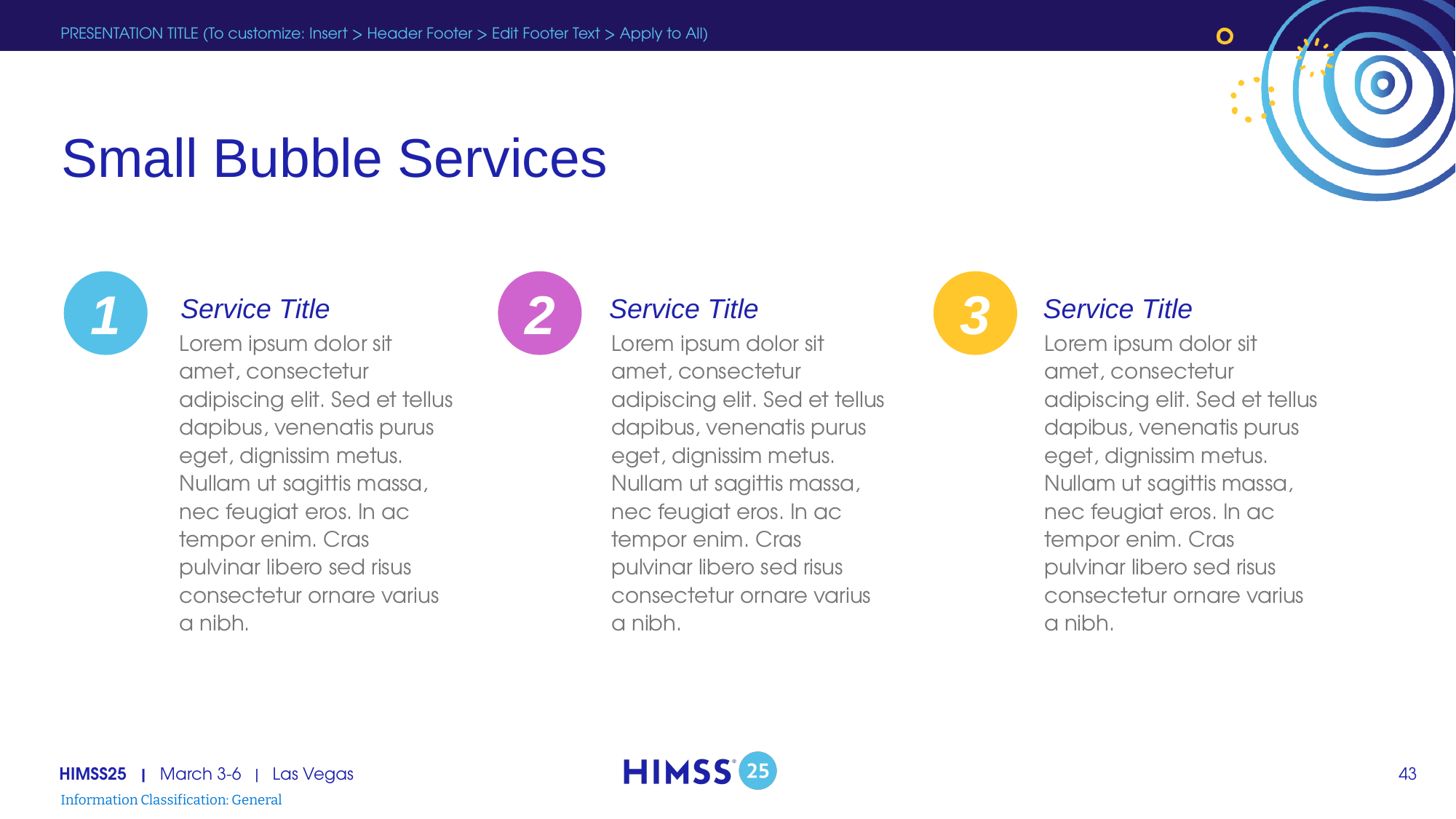

PRESENTATION TITLE (To customize: Insert > Header Footer > Edit Footer Text > Apply to All)
# Small Bubble Services
1
2
3
Service Title
Service Title
Service Title
Lorem ipsum dolor sit amet, consectetur adipiscing elit. Sed et tellus dapibus, venenatis purus eget, dignissim metus. Nullam ut sagittis massa, nec feugiat eros. In ac tempor enim. Cras pulvinar libero sed risus consectetur ornare varius a nibh.
Lorem ipsum dolor sit amet, consectetur adipiscing elit. Sed et tellus dapibus, venenatis purus eget, dignissim metus. Nullam ut sagittis massa, nec feugiat eros. In ac tempor enim. Cras pulvinar libero sed risus consectetur ornare varius a nibh.
Lorem ipsum dolor sit amet, consectetur adipiscing elit. Sed et tellus dapibus, venenatis purus eget, dignissim metus. Nullam ut sagittis massa, nec feugiat eros. In ac tempor enim. Cras pulvinar libero sed risus consectetur ornare varius a nibh.
43